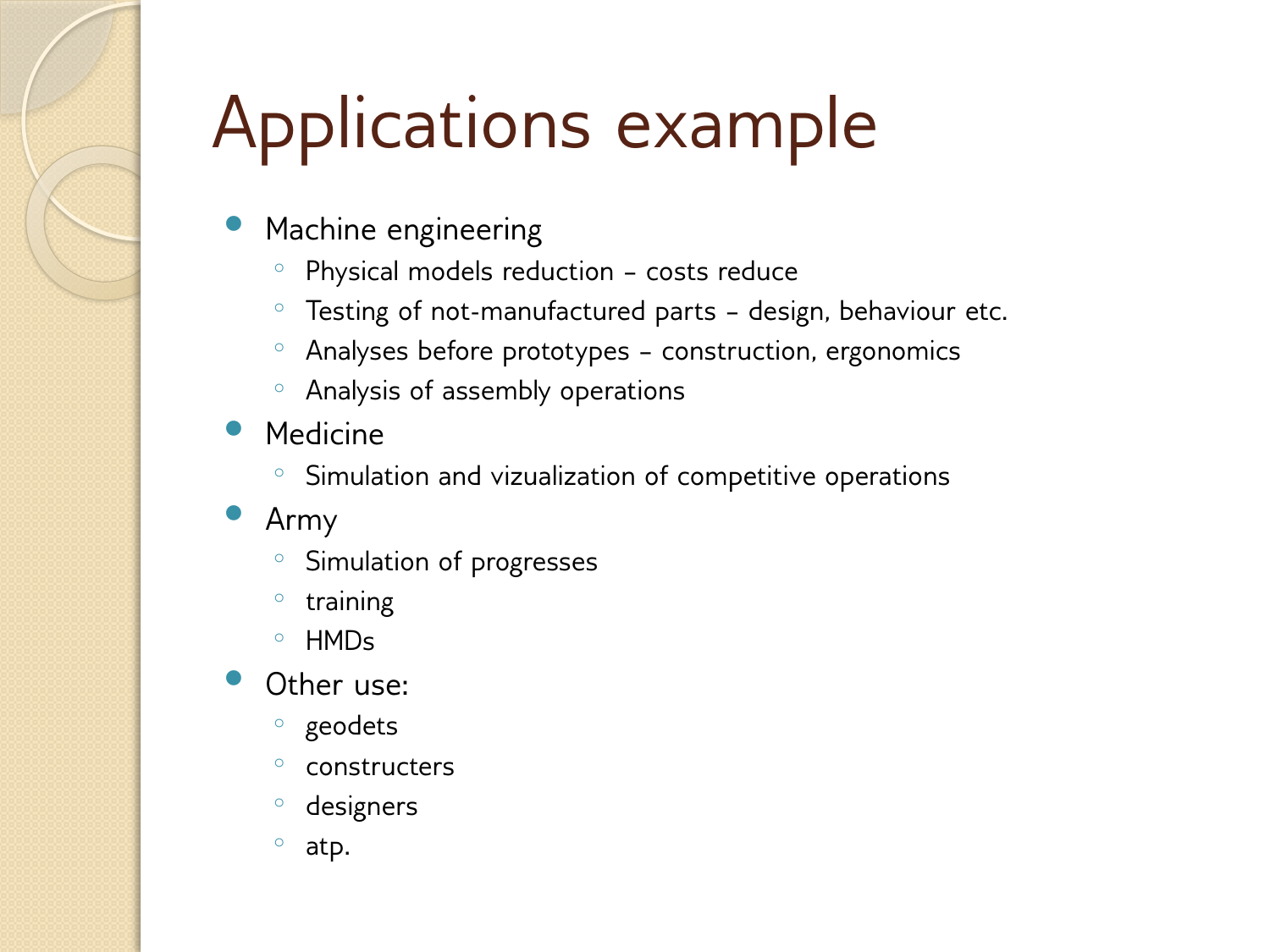

# Applications example
Machine engineering
Physical models reduction – costs reduce
Testing of not-manufactured parts – design, behaviour etc.
Analyses before prototypes – construction, ergonomics
Analysis of assembly operations
Medicine
Simulation and vizualization of competitive operations
Army
Simulation of progresses
training
HMDs
Other use:
geodets
constructers
designers
atp.